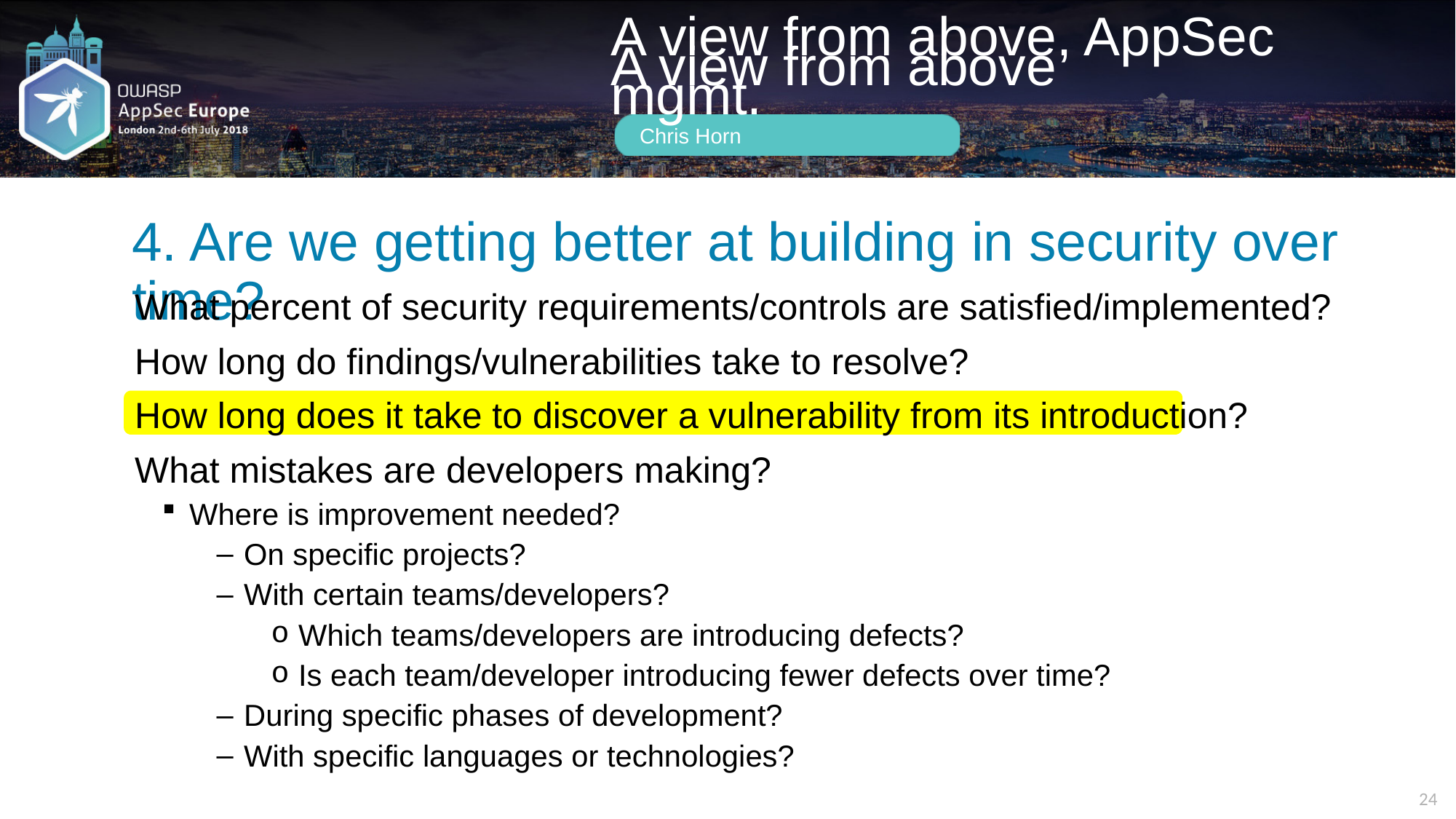

# 4. Are we getting better at building in security over time?
What percent of security requirements/controls are satisfied/implemented?
How long do findings/vulnerabilities take to resolve?
How long does it take to discover a vulnerability from its introduction?
What mistakes are developers making?
Where is improvement needed?
On specific projects?
With certain teams/developers?
Which teams/developers are introducing defects?
Is each team/developer introducing fewer defects over time?
During specific phases of development?
With specific languages or technologies?

24